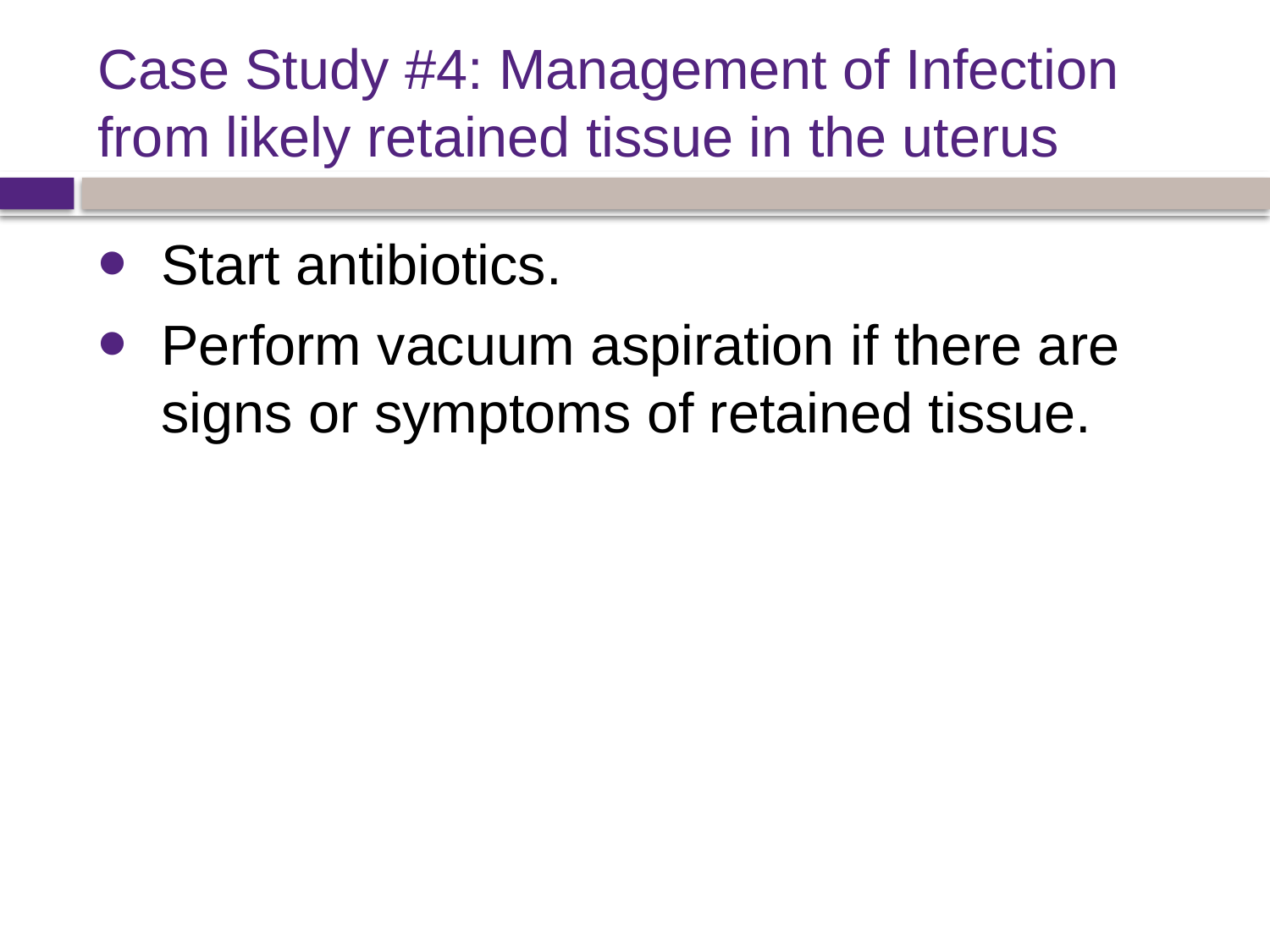

# Case Study #4: Management of Infection from likely retained tissue in the uterus
Start antibiotics.
Perform vacuum aspiration if there are signs or symptoms of retained tissue.